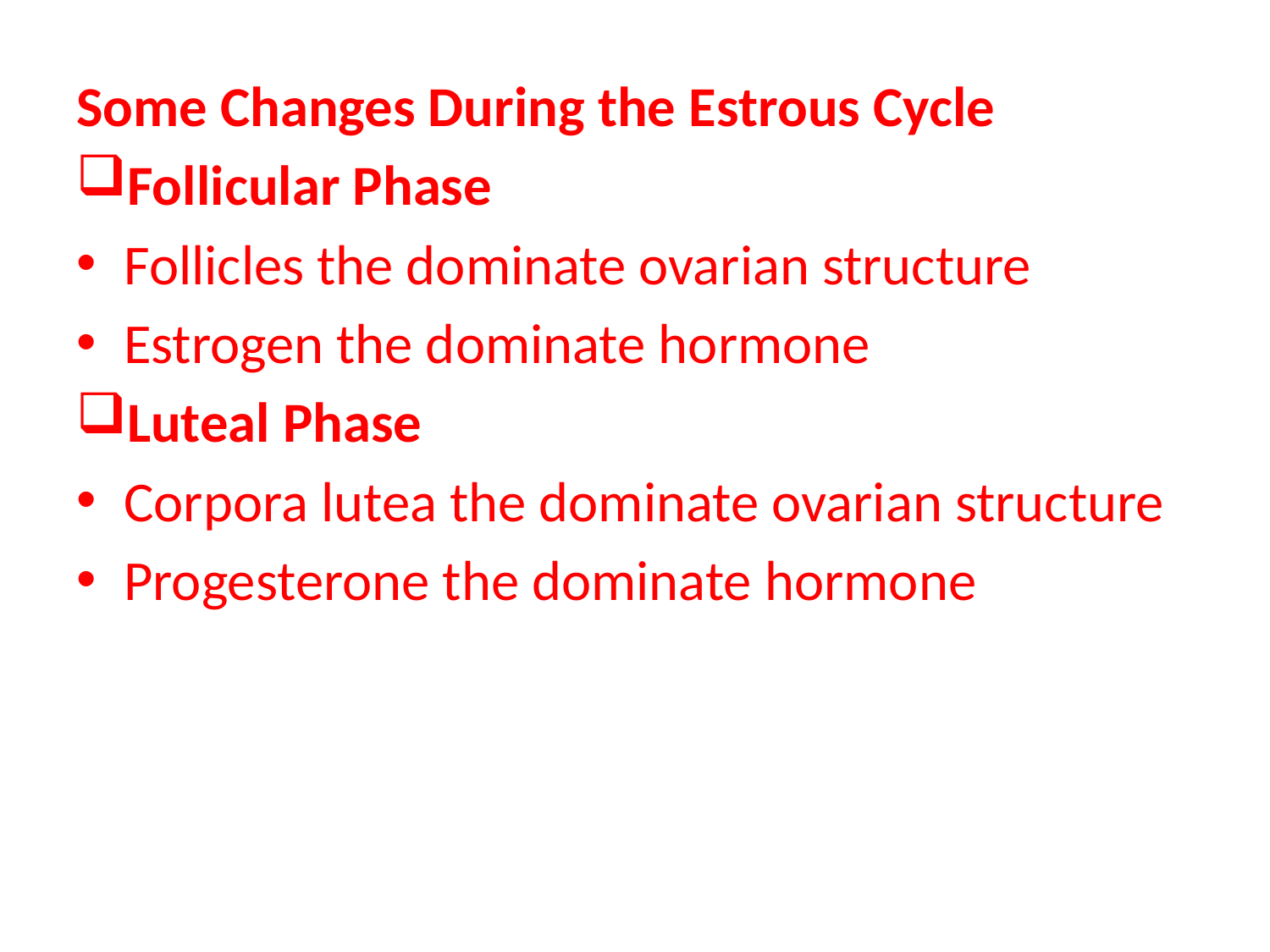

Some Changes During the Estrous Cycle
Follicular Phase
Follicles the dominate ovarian structure
Estrogen the dominate hormone
Luteal Phase
Corpora lutea the dominate ovarian structure
Progesterone the dominate hormone